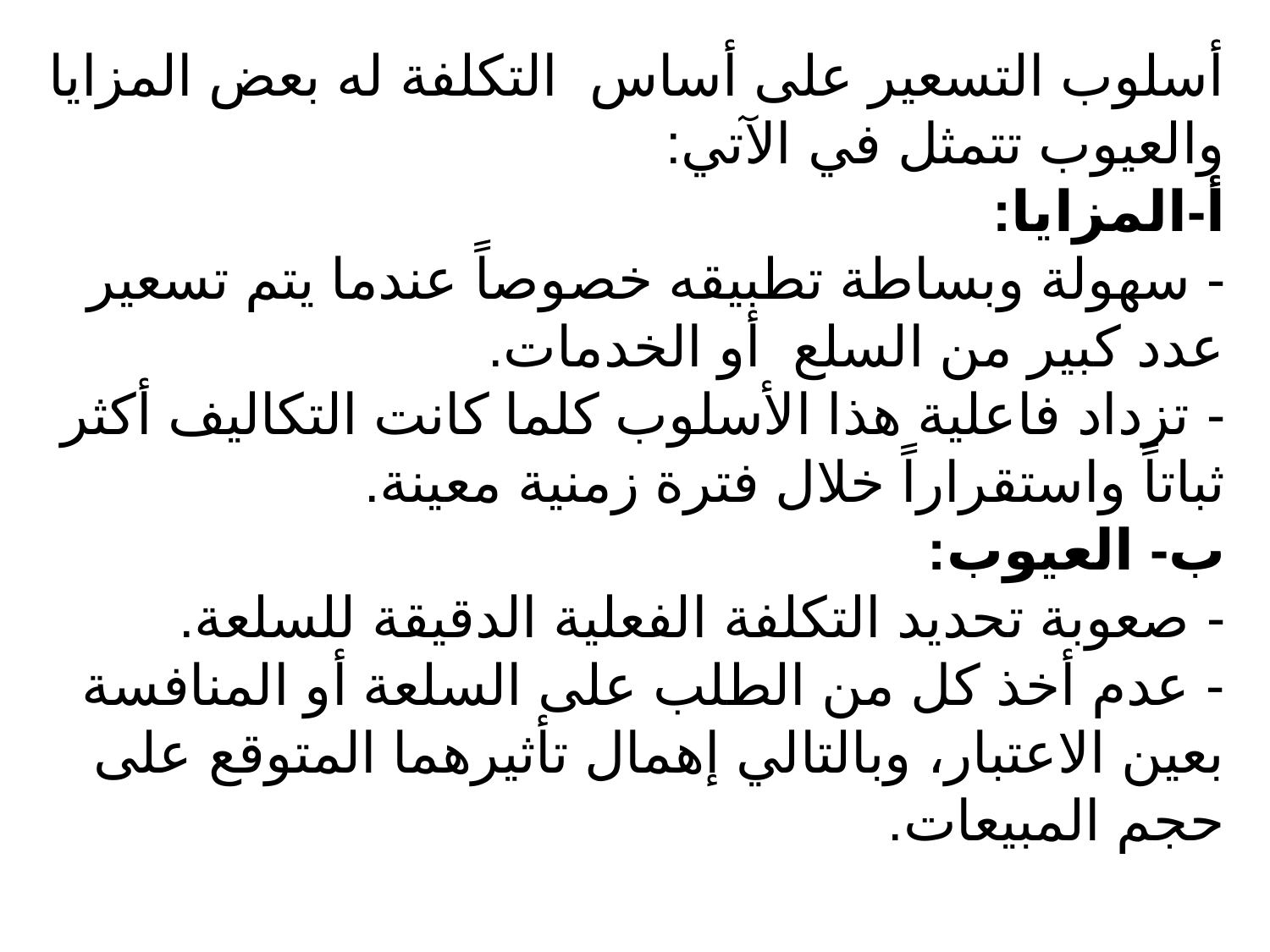

أسلوب التسعير على أساس  التكلفة له بعض المزايا والعيوب تتمثل في الآتي:
أ-المزايا:
- سهولة وبساطة تطبيقه خصوصاً عندما يتم تسعير عدد كبير من السلع  أو الخدمات.
- تزداد فاعلية هذا الأسلوب كلما كانت التكاليف أكثر ثباتاً واستقراراً خلال فترة زمنية معينة.
ب- العيوب:
- صعوبة تحديد التكلفة الفعلية الدقيقة للسلعة.
- عدم أخذ كل من الطلب على السلعة أو المنافسة بعين الاعتبار، وبالتالي إهمال تأثيرهما المتوقع على حجم المبيعات.